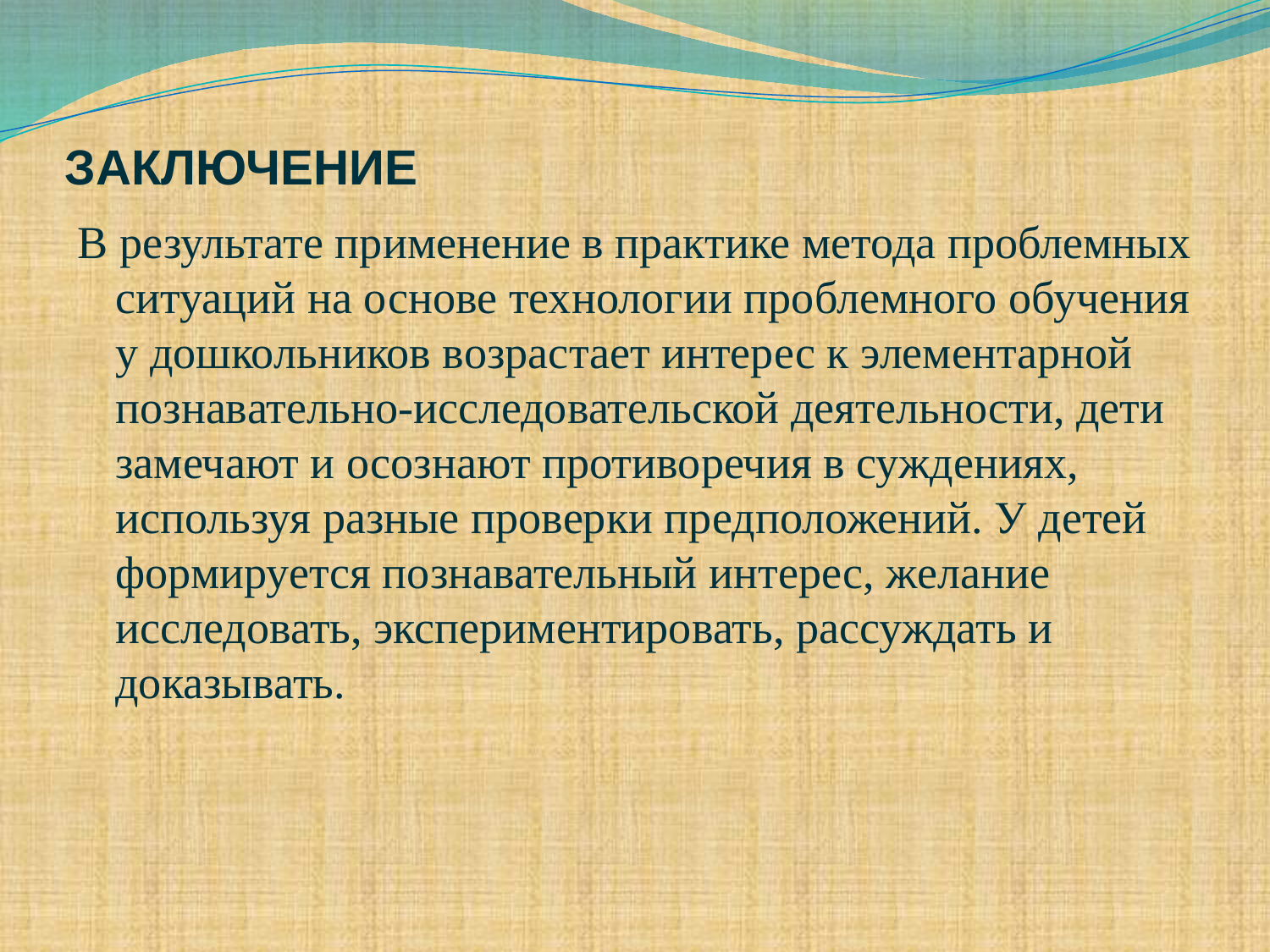

# ЗАКЛЮЧЕНИЕ
В результате применение в практике метода проблемных ситуаций на основе технологии проблемного обучения у дошкольников возрастает интерес к элементарной познавательно-исследовательской деятельности, дети замечают и осознают противоречия в суждениях, используя разные проверки предположений. У детей формируется познавательный интерес, желание исследовать, экспериментировать, рассуждать и доказывать.